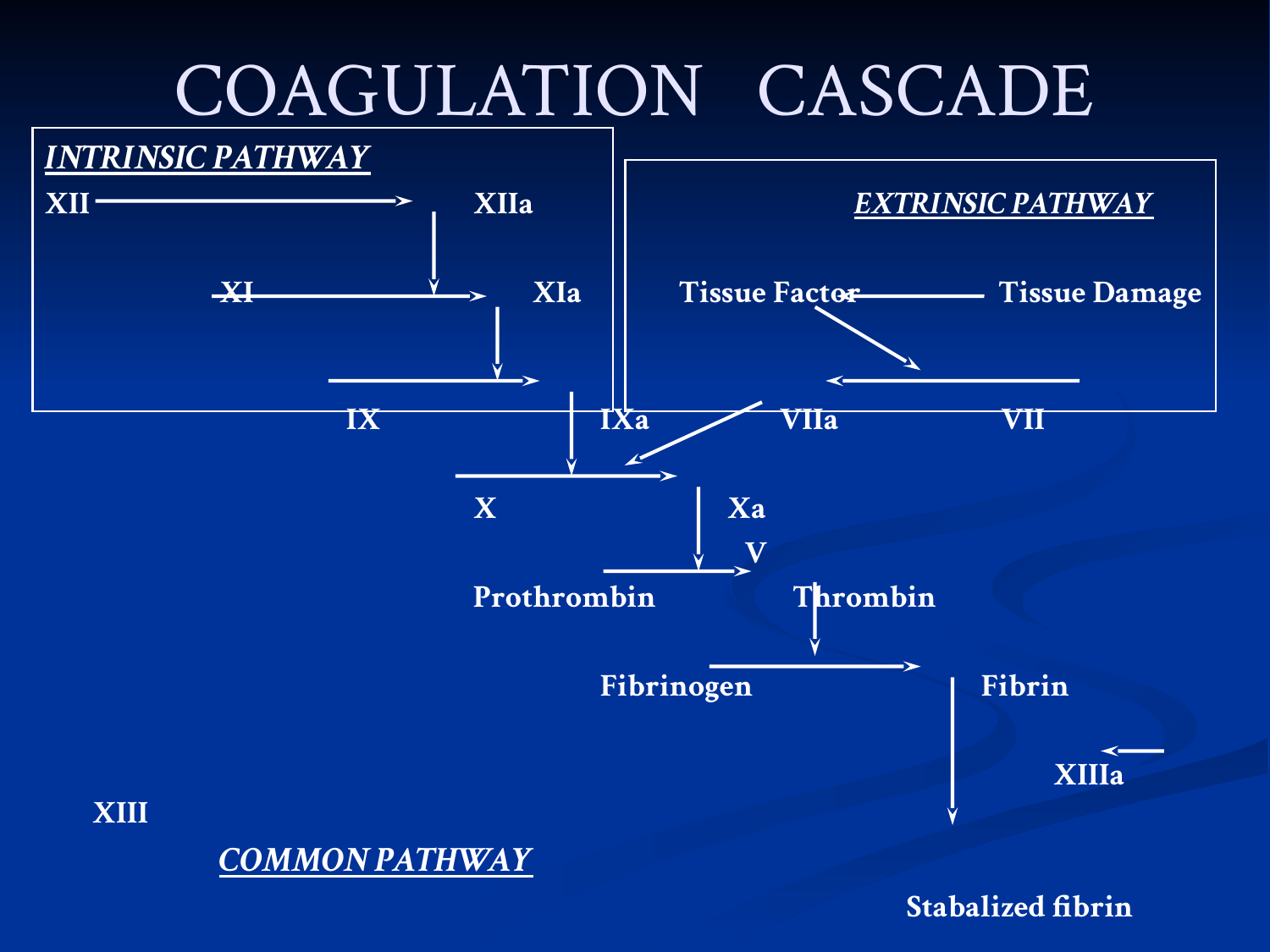

# COAGULATION   CASCADE
INTRINSIC PATHWAY
XII 			XIIa			EXTRINSIC PATHWAY

		XI		         XIa	            Tissue Factor                     Tissue Damage

			IX		IXa	        VIIa 		   VII

				X		Xa
					                      V
				Prothrombin	          Thrombin

					Fibrinogen		Fibrin

								           XIIIa         XIII
		COMMON PATHWAY
							        Stabalized fibrin